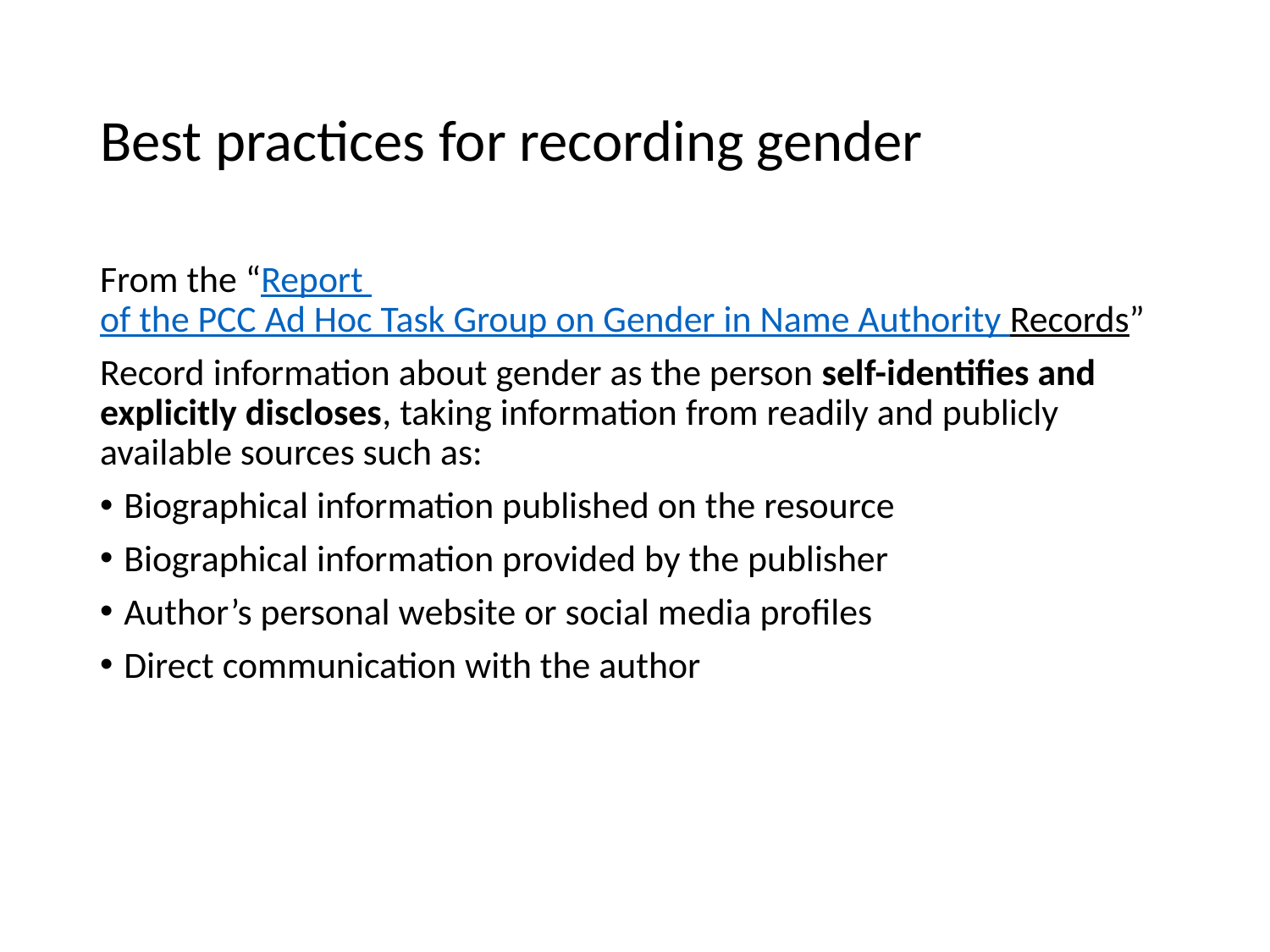

# Best practices for recording gender
From the “Report of the PCC Ad Hoc Task Group on Gender in Name Authority Records”
Record information about gender as the person self-identifies and explicitly discloses, taking information from readily and publicly available sources such as:
Biographical information published on the resource
Biographical information provided by the publisher
Author’s personal website or social media profiles
Direct communication with the author